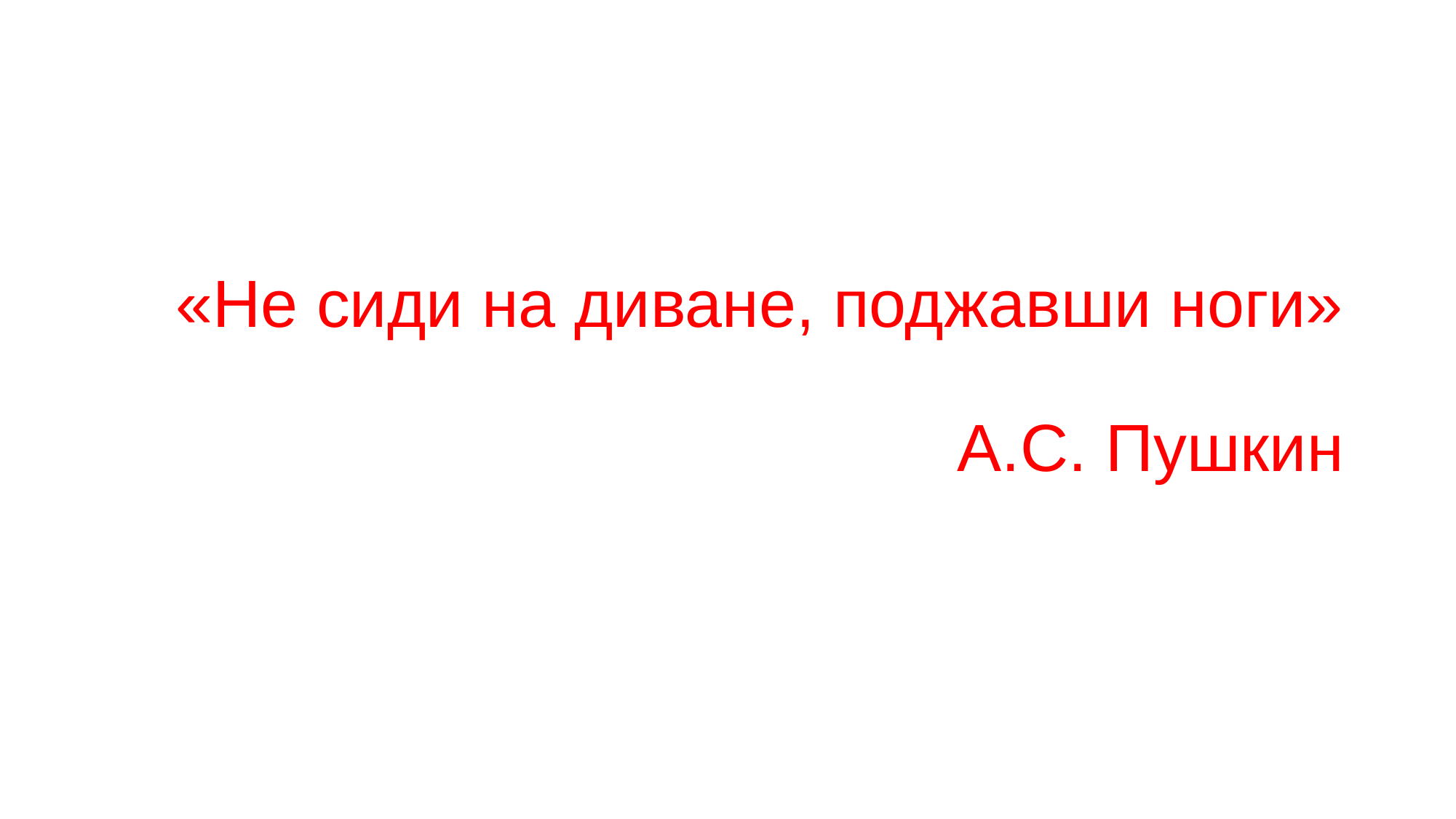

# «Не сиди на диване, поджавши ноги» А.С. Пушкин